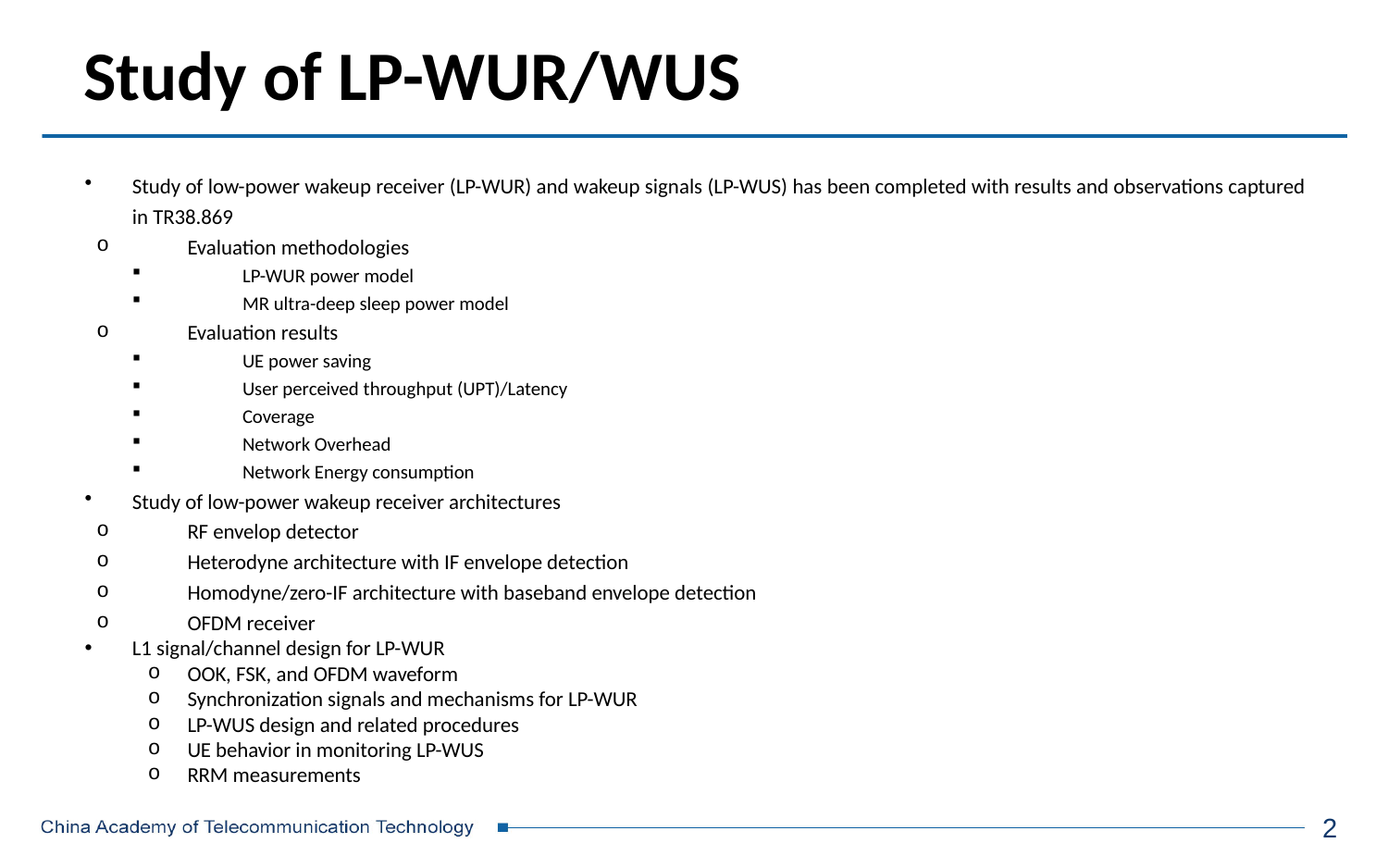

# Study of LP-WUR/WUS
Study of low-power wakeup receiver (LP-WUR) and wakeup signals (LP-WUS) has been completed with results and observations captured in TR38.869
Evaluation methodologies
LP-WUR power model
MR ultra-deep sleep power model
Evaluation results
UE power saving
User perceived throughput (UPT)/Latency
Coverage
Network Overhead
Network Energy consumption
Study of low-power wakeup receiver architectures
RF envelop detector
Heterodyne architecture with IF envelope detection
Homodyne/zero-IF architecture with baseband envelope detection
OFDM receiver
L1 signal/channel design for LP-WUR
OOK, FSK, and OFDM waveform
Synchronization signals and mechanisms for LP-WUR
LP-WUS design and related procedures
UE behavior in monitoring LP-WUS
RRM measurements

2